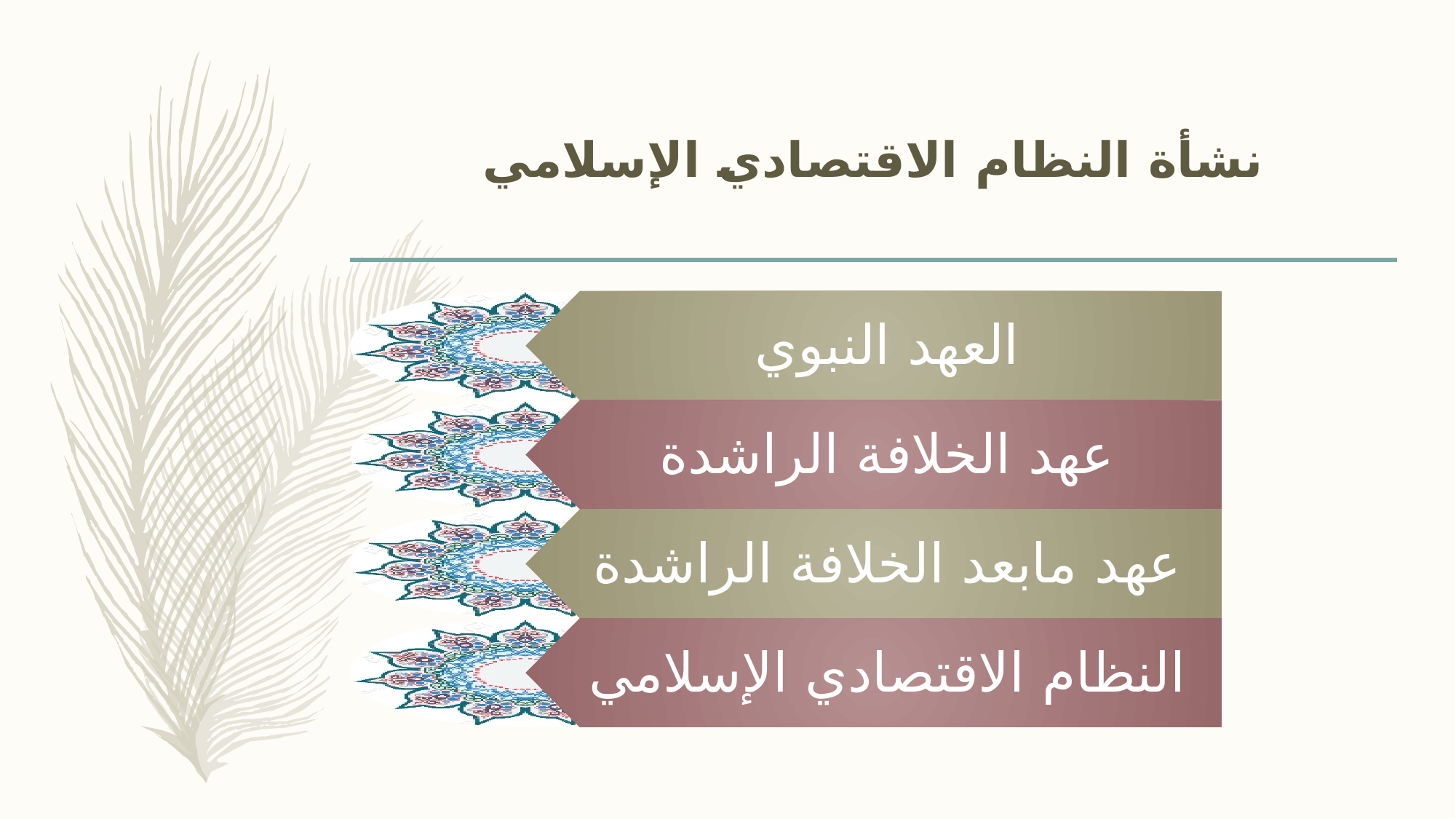

# نشأة النظام الاقتصادي الإسلامي
العهد النبوي